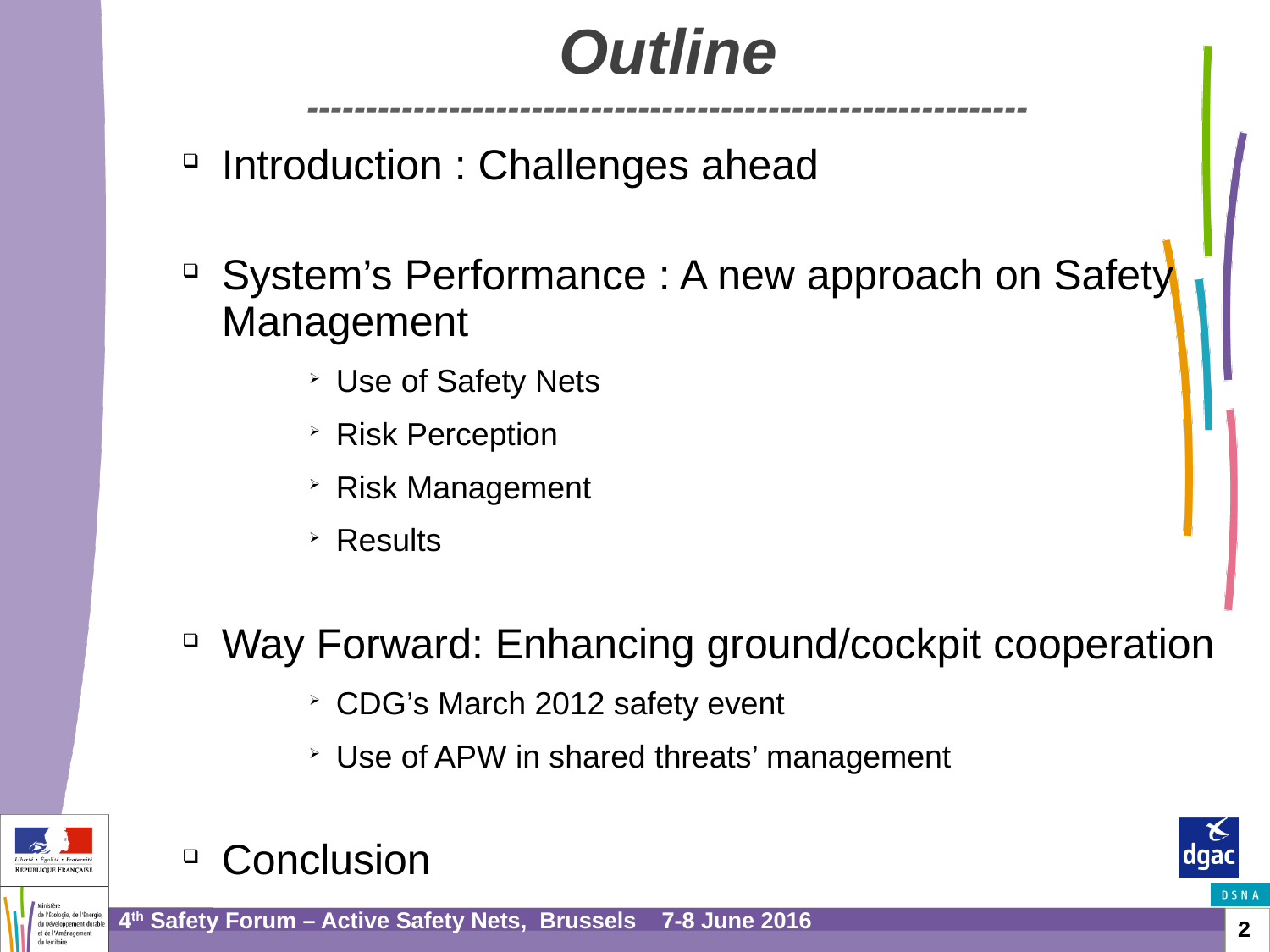

# Outline -------------------------------------------------------------
Introduction : Challenges ahead

System’s Performance : A new approach on Safety Management
Use of Safety Nets
Risk Perception
Risk Management
Results

Way Forward: Enhancing ground/cockpit cooperation
CDG’s March 2012 safety event
Use of APW in shared threats’ management

Conclusion

4th Safety Forum – Active Safety Nets,  Brussels    7-8 June 2016